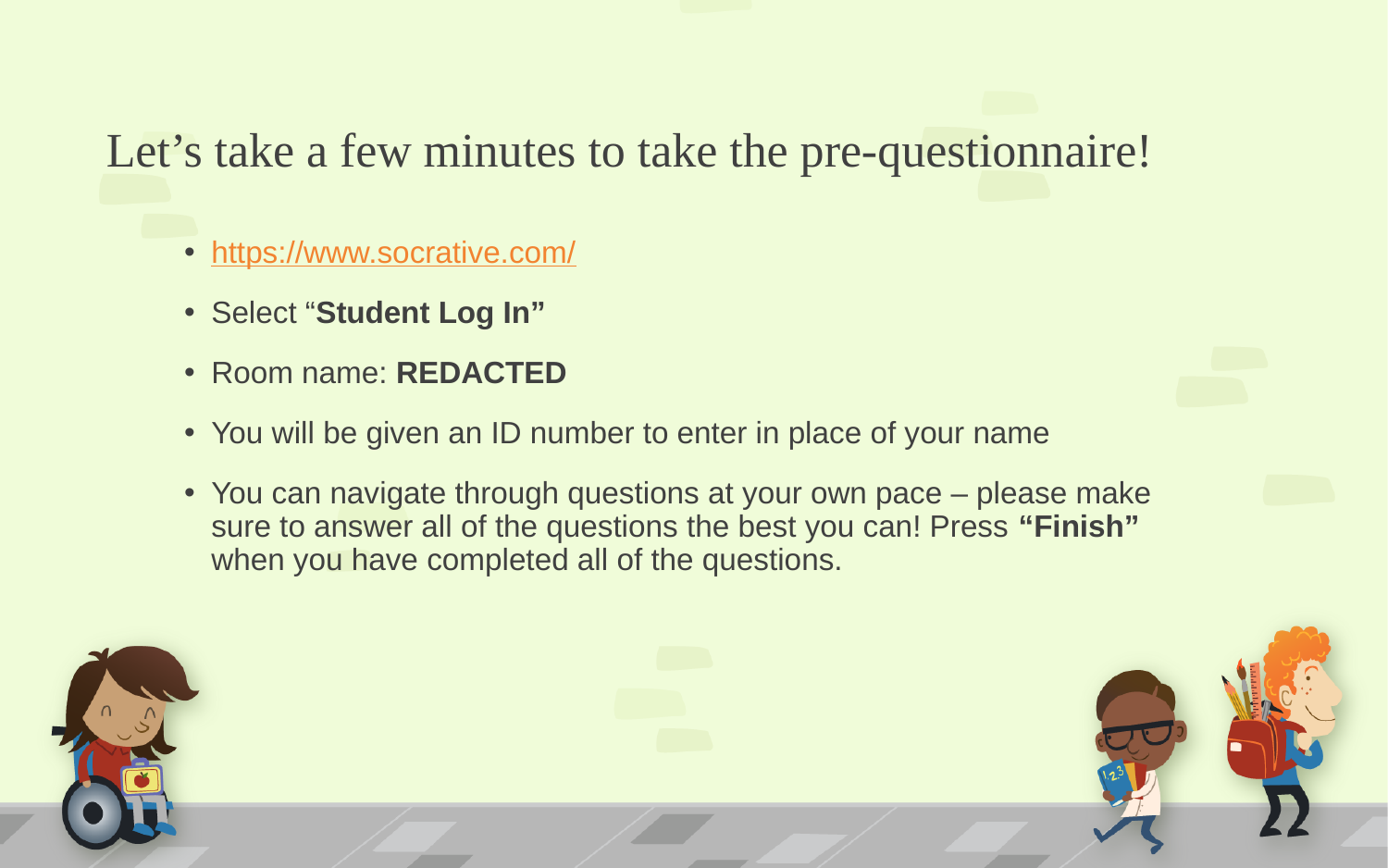

# Let’s take a few minutes to take the pre-questionnaire!
https://www.socrative.com/
Select “Student Log In”
Room name: REDACTED
You will be given an ID number to enter in place of your name
You can navigate through questions at your own pace – please make sure to answer all of the questions the best you can! Press “Finish” when you have completed all of the questions.